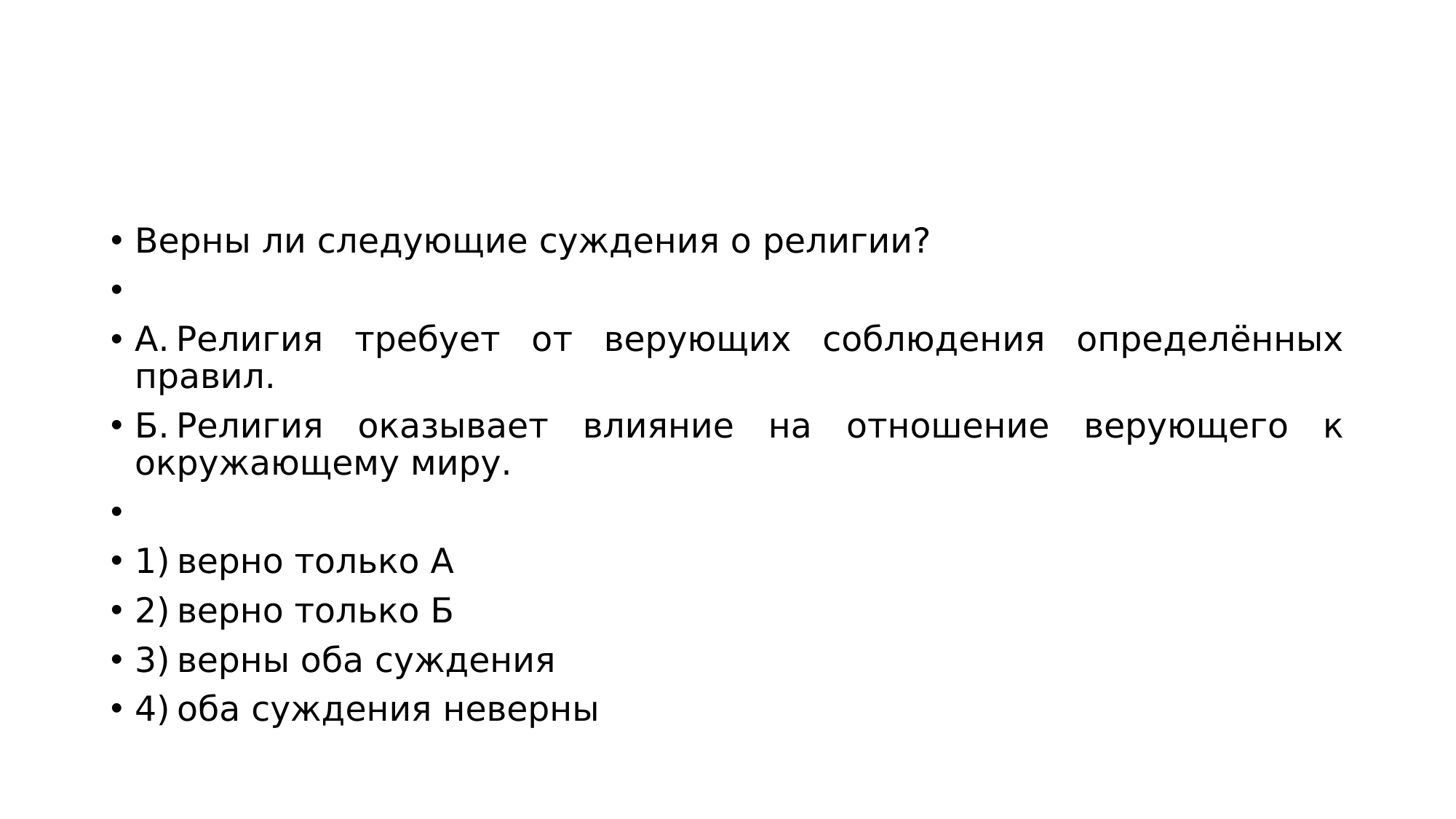

#
Верны ли следующие суждения о религии?

А. Религия требует от верующих соблюдения определённых правил.
Б. Религия оказывает влияние на отношение верующего к окружающему миру.

1) верно только А
2) верно только Б
3) верны оба суждения
4) оба суждения неверны